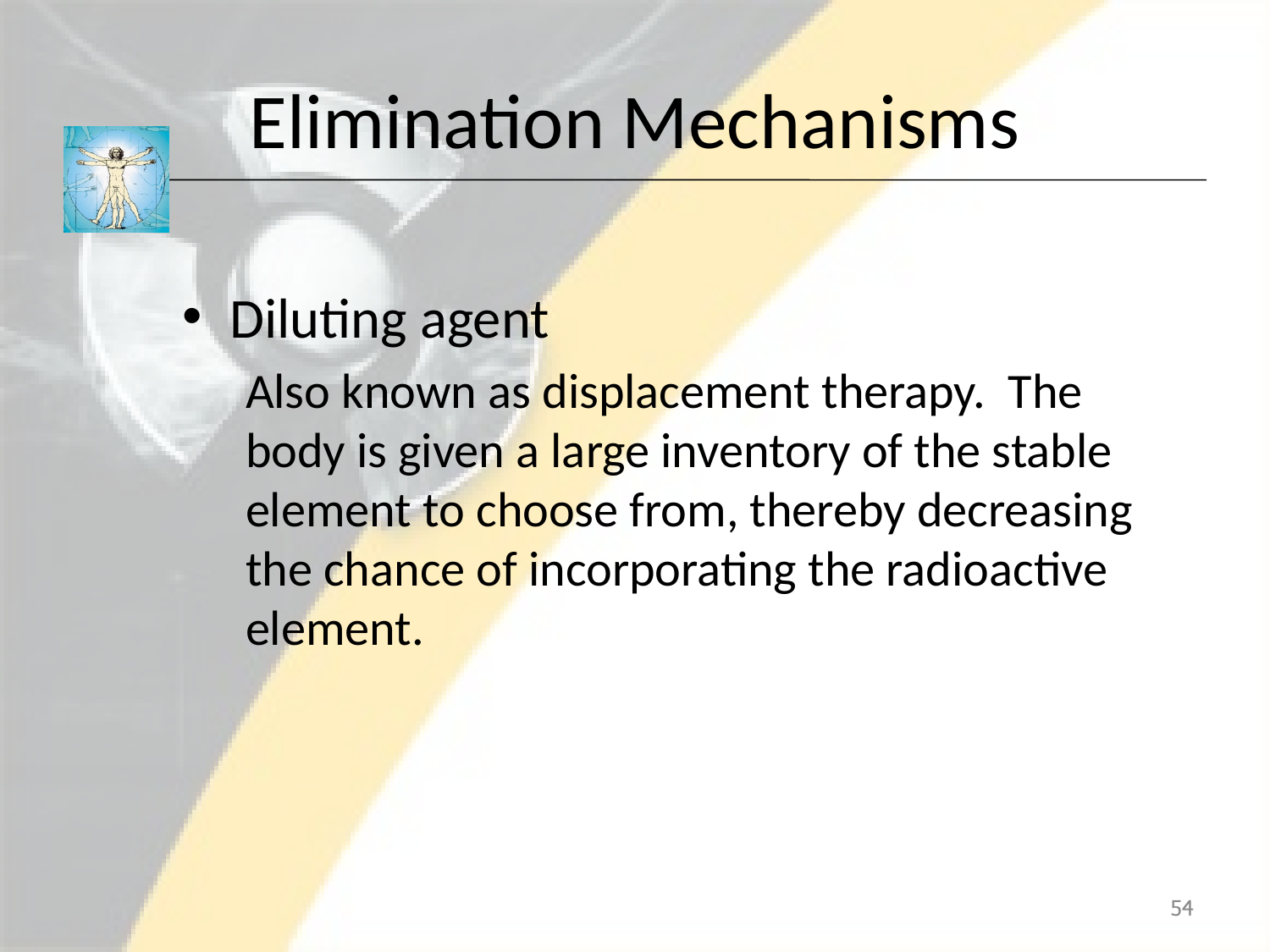

# Elimination Mechanisms
Diluting agent
Also known as displacement therapy.  The body is given a large inventory of the stable element to choose from, thereby decreasing the chance of incorporating the radioactive element.
54